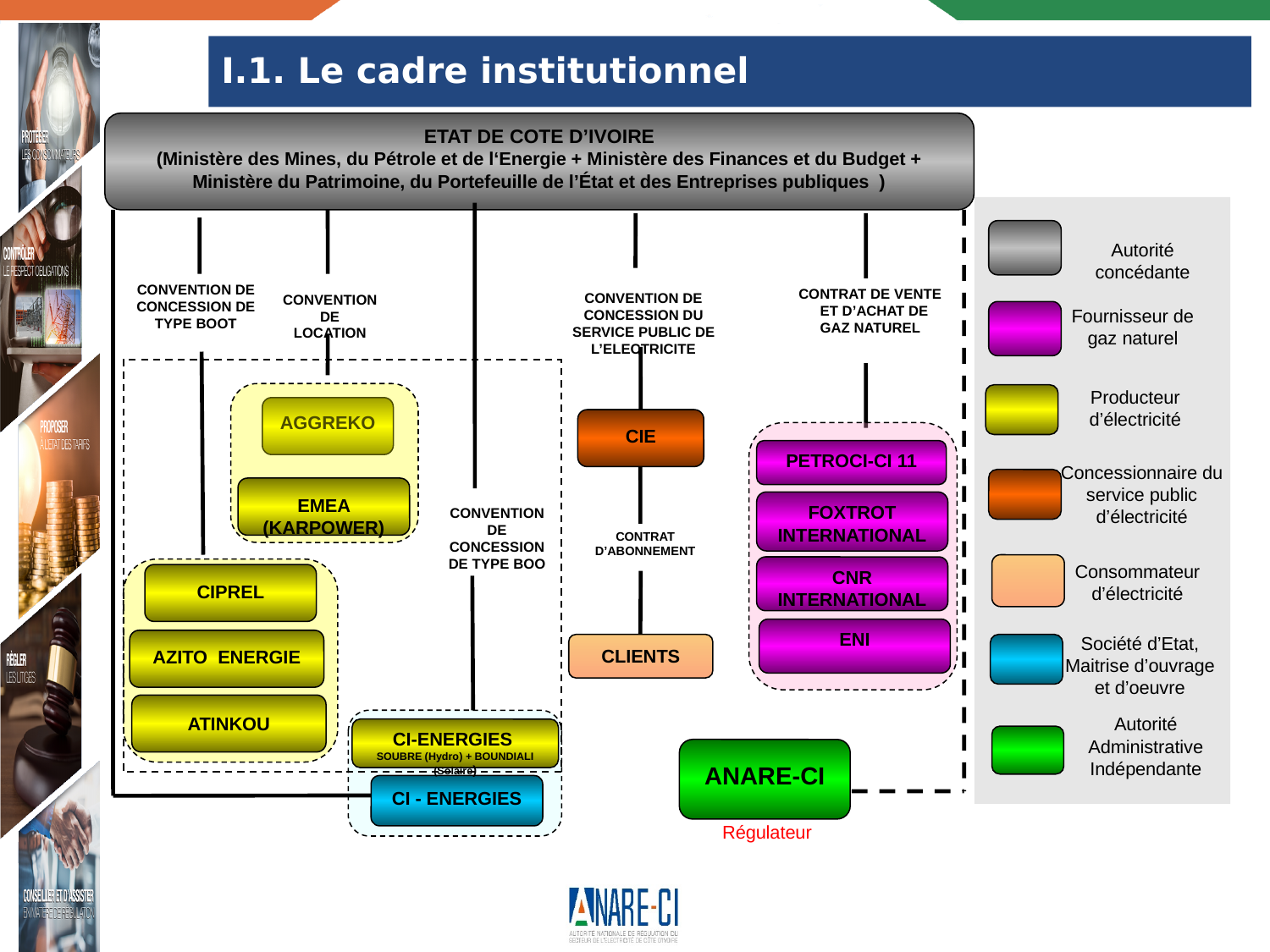

I.1. Le cadre institutionnel
ETAT DE COTE D’IVOIRE
(Ministère des Mines, du Pétrole et de l‘Energie + Ministère des Finances et du Budget + Ministère du Patrimoine, du Portefeuille de l’État et des Entreprises publiques  )

CI - ENERGIES

ANARE-CI
Régulateur

CONTRAT DE VENTE   ET D’ACHAT DE GAZ NATUREL

Autorité concédante
CONVENTION DE
CONCESSION DE TYPE BOOT
CONVENTION DE
CONCESSION DU SERVICE PUBLIC DE L’ELECTRICITE
CONVENTION DE
LOCATION
Fournisseur de gaz naturel

Producteur d’électricité

AGGREKO

CIE

PETROCI-CI 11
FOXTROT
INTERNATIONAL
CNR INTERNATIONAL
ENI
Concessionnaire du service public
d’électricité

CONTRAT D’ABONNEMENT

CLIENTS

EMEA (KARPOWER)
CONVENTION DE CONCESSION DE TYPE BOO
Consommateur d’électricité

CIPREL

Société d’Etat, Maitrise d’ouvrage et d’oeuvre

AZITO  ENERGIE
ATINKOU
Autorité Administrative Indépendante

CI-ENERGIES
SOUBRE (Hydro) + BOUNDIALI (Solaire)